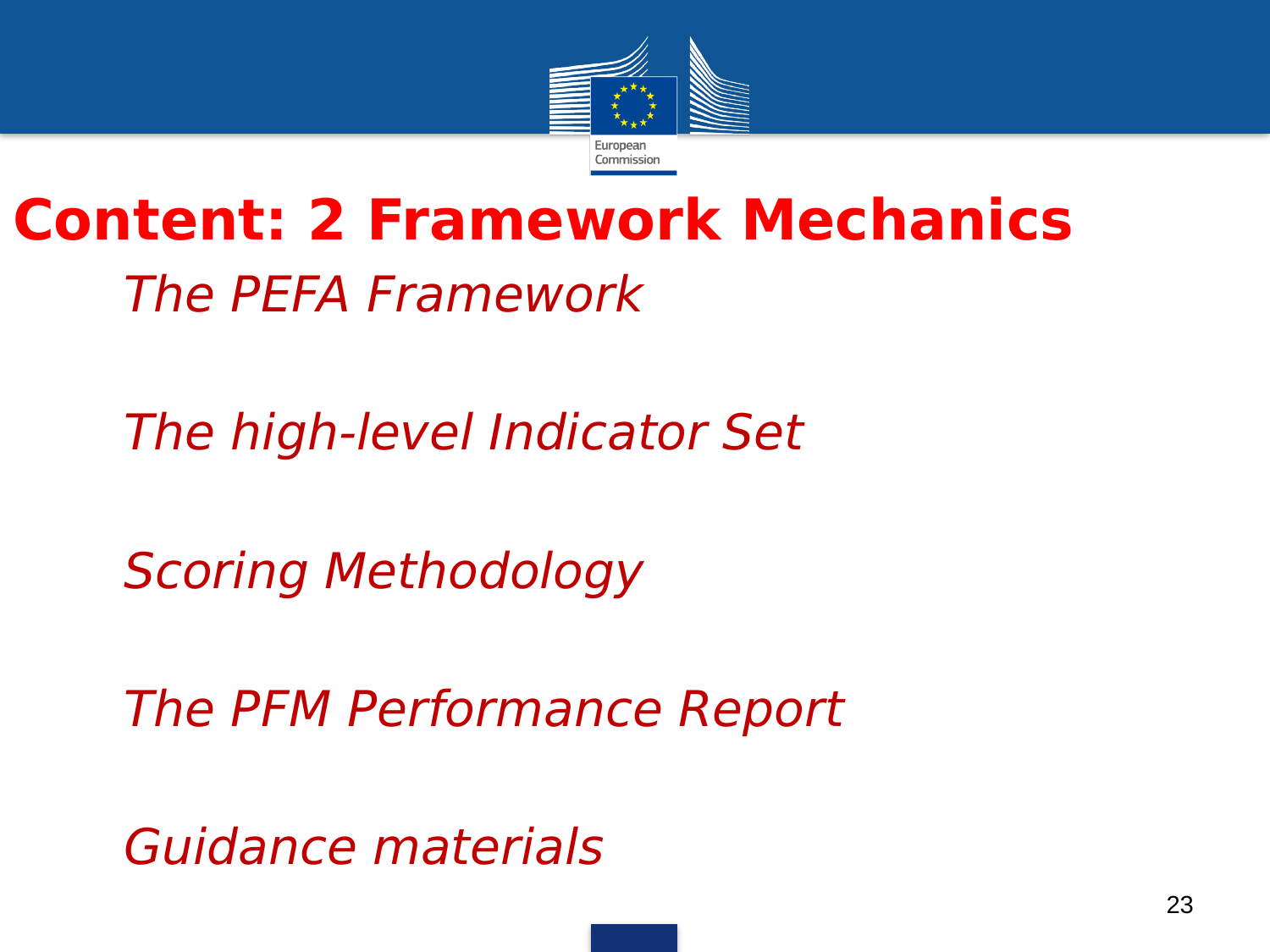

# Content: 2 Framework Mechanics
The PEFA Framework

The high-level Indicator Set

Scoring Methodology

The PFM Performance Report

Guidance materials
23